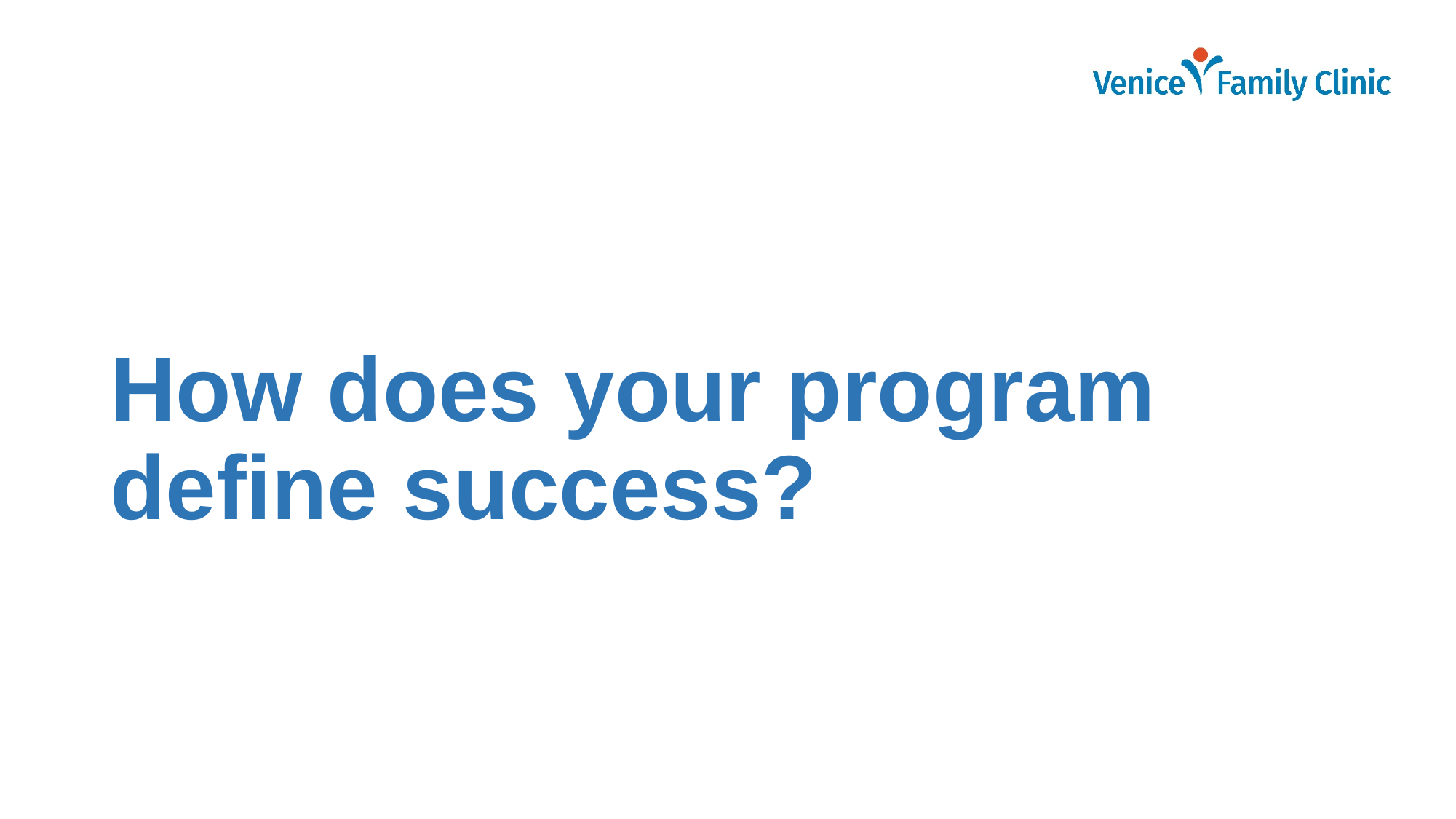

# How does your program define success?